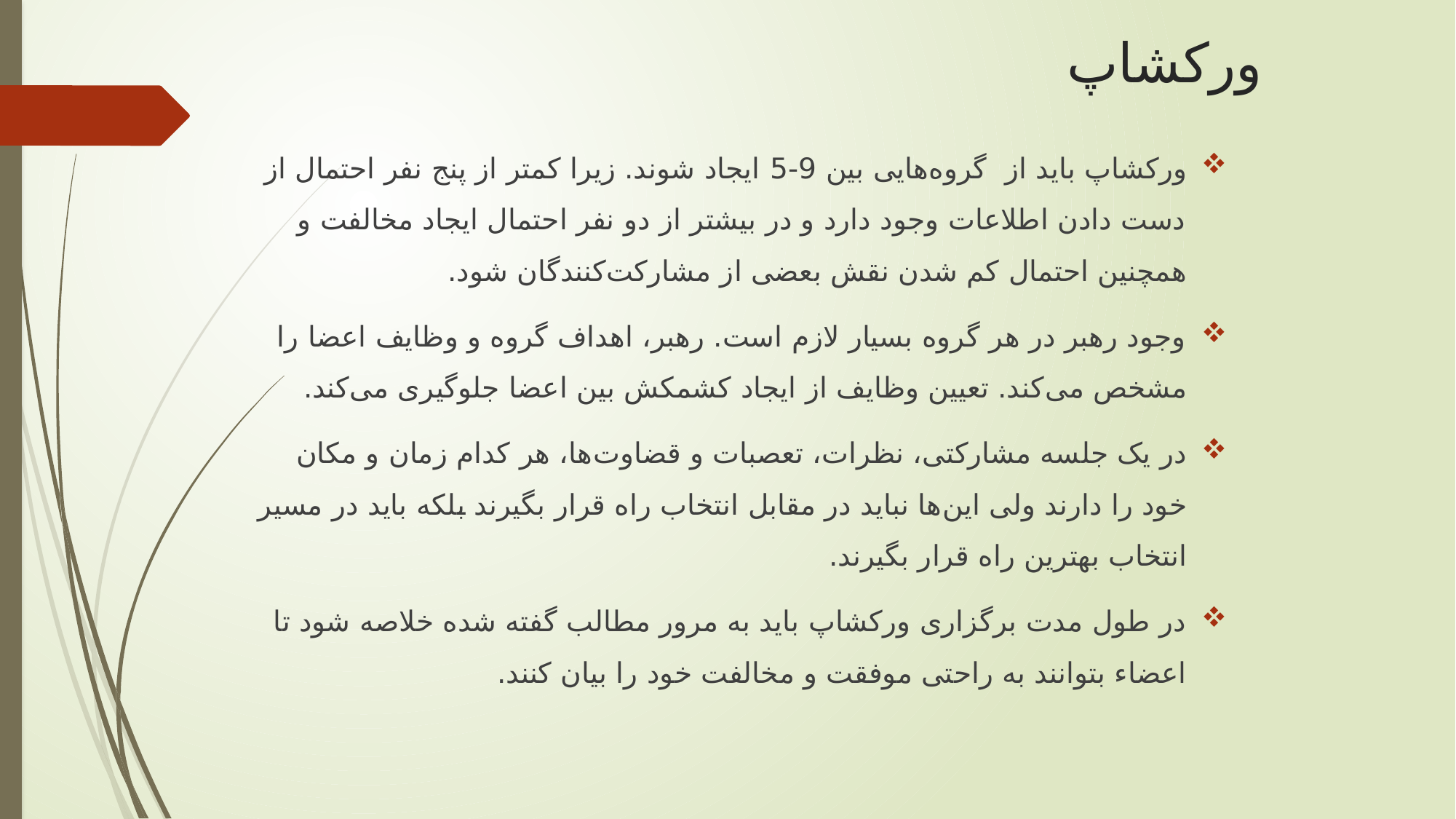

# ورکشاپ
ورکشاپ باید از  گروه‌هایی بین 9-5 ایجاد شوند. زیرا کمتر از پنج نفر احتمال از دست دادن اطلاعات وجود دارد و در بیشتر از دو نفر احتمال ایجاد مخالفت و همچنین احتمال کم شدن نقش بعضی از مشارکت‌کنندگان شود.
وجود رهبر در هر گروه بسیار لازم است. رهبر، اهداف گروه و وظایف اعضا را مشخص می‌کند. تعیین وظایف از ایجاد کشمکش بین اعضا جلوگیری می‌کند.
در یک جلسه مشارکتی، نظرات، تعصبات و قضاوت‌ها، هر کدام زمان و مکان خود را دارند ولی این‌ها نباید در مقابل انتخاب راه قرار بگیرند بلکه باید در مسیر انتخاب بهترین راه قرار بگیرند.
در طول مدت برگزاری ورکشاپ باید به مرور مطالب گفته شده خلاصه شود تا اعضاء بتوانند به راحتی موفقت و مخالفت خود را بیان کنند.